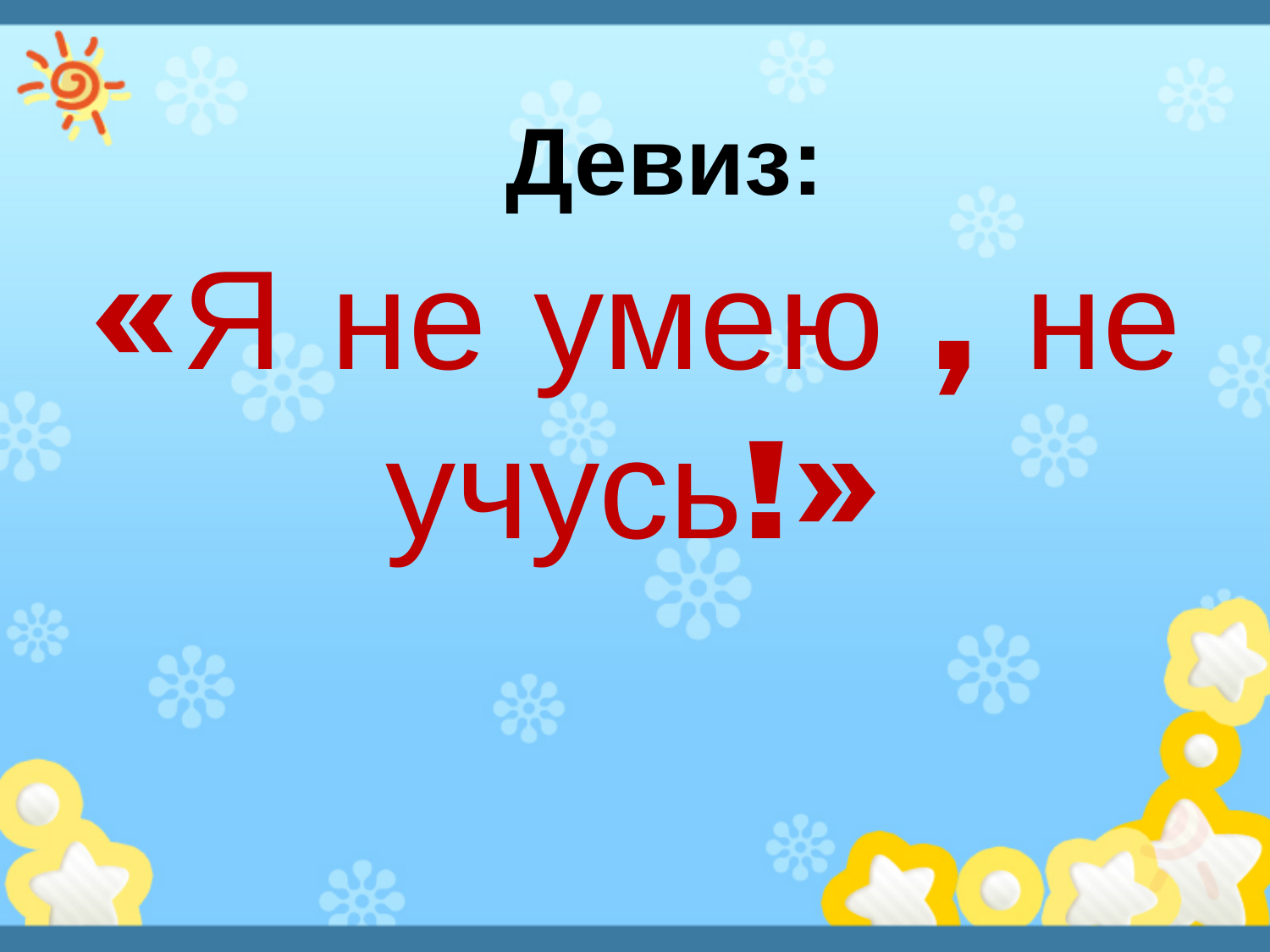

Девиз:
«Я не умею , не учусь!»